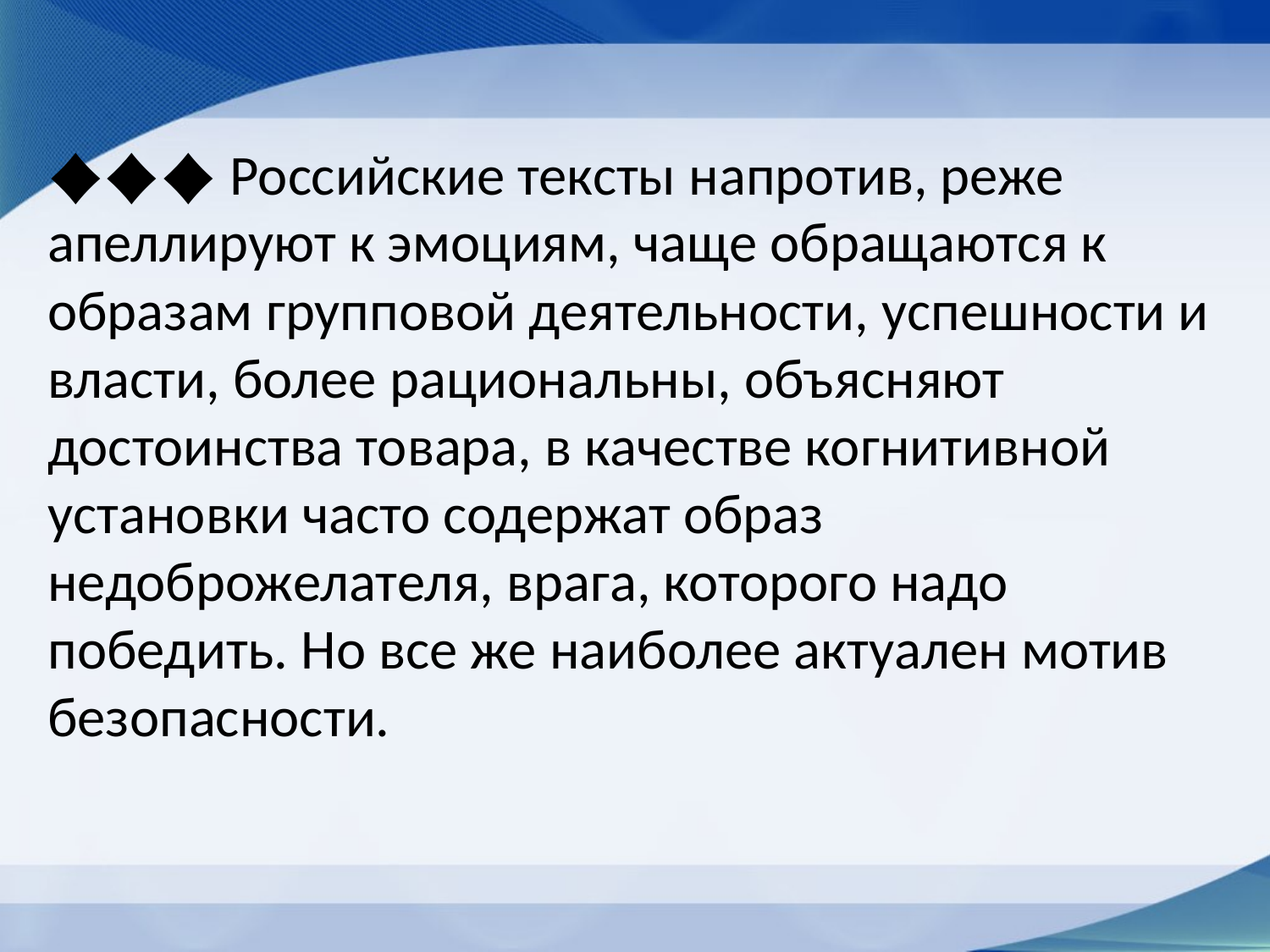

# ♦♦♦ Российские тексты напротив, реже апеллируют к эмоциям, чаще обращаются к образам групповой деятельности, успешности и власти, более рациональны, объясняют достоинства товара, в качестве когнитивной установки часто содержат образ недоброжелателя, врага, которого надо победить. Но все же наиболее актуален мотив безопасности.